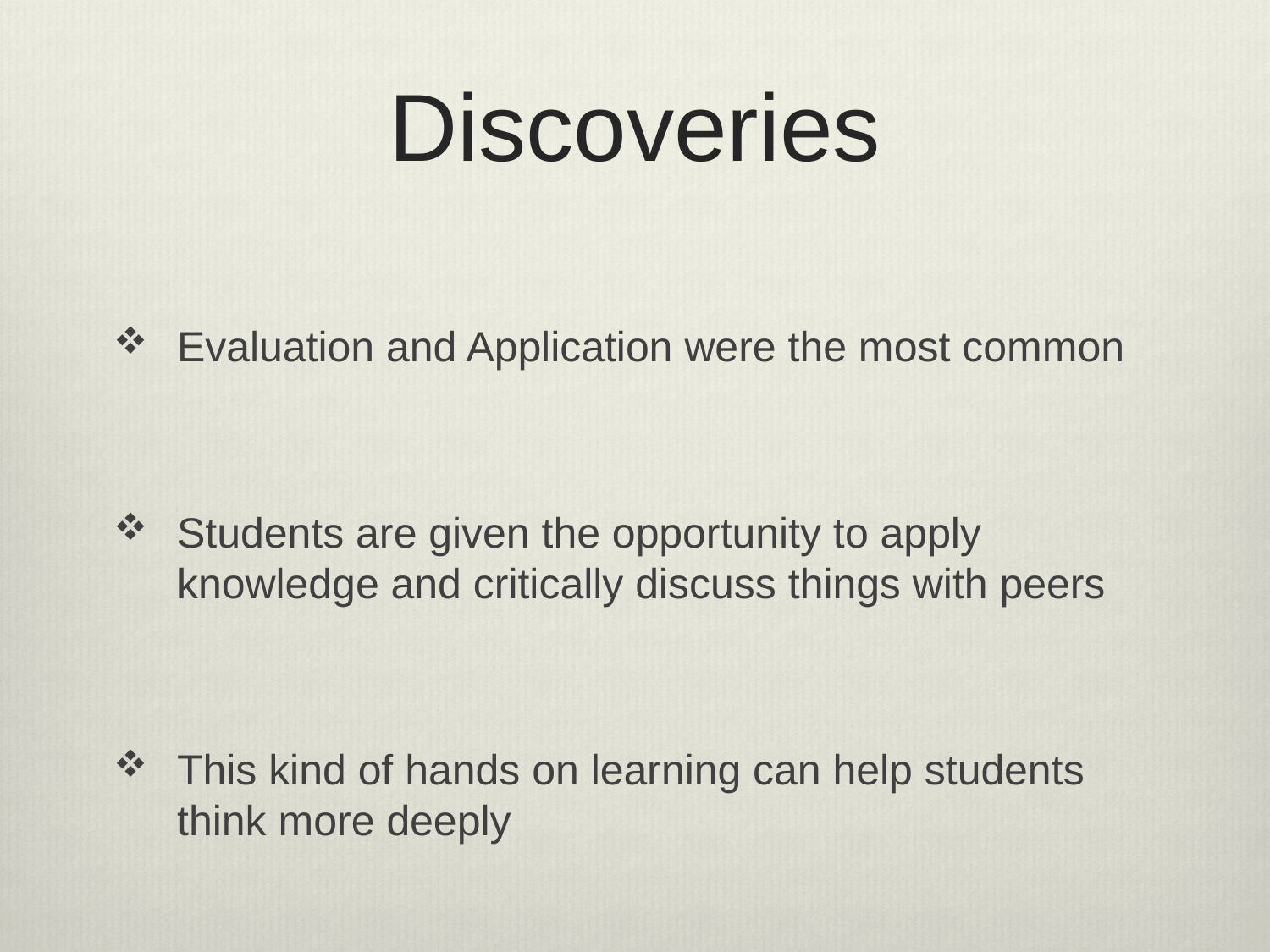

# Discoveries

Evaluation and Application were the most common

Students are given the opportunity to apply knowledge and critically discuss things with peers

This kind of hands on learning can help students think more deeply